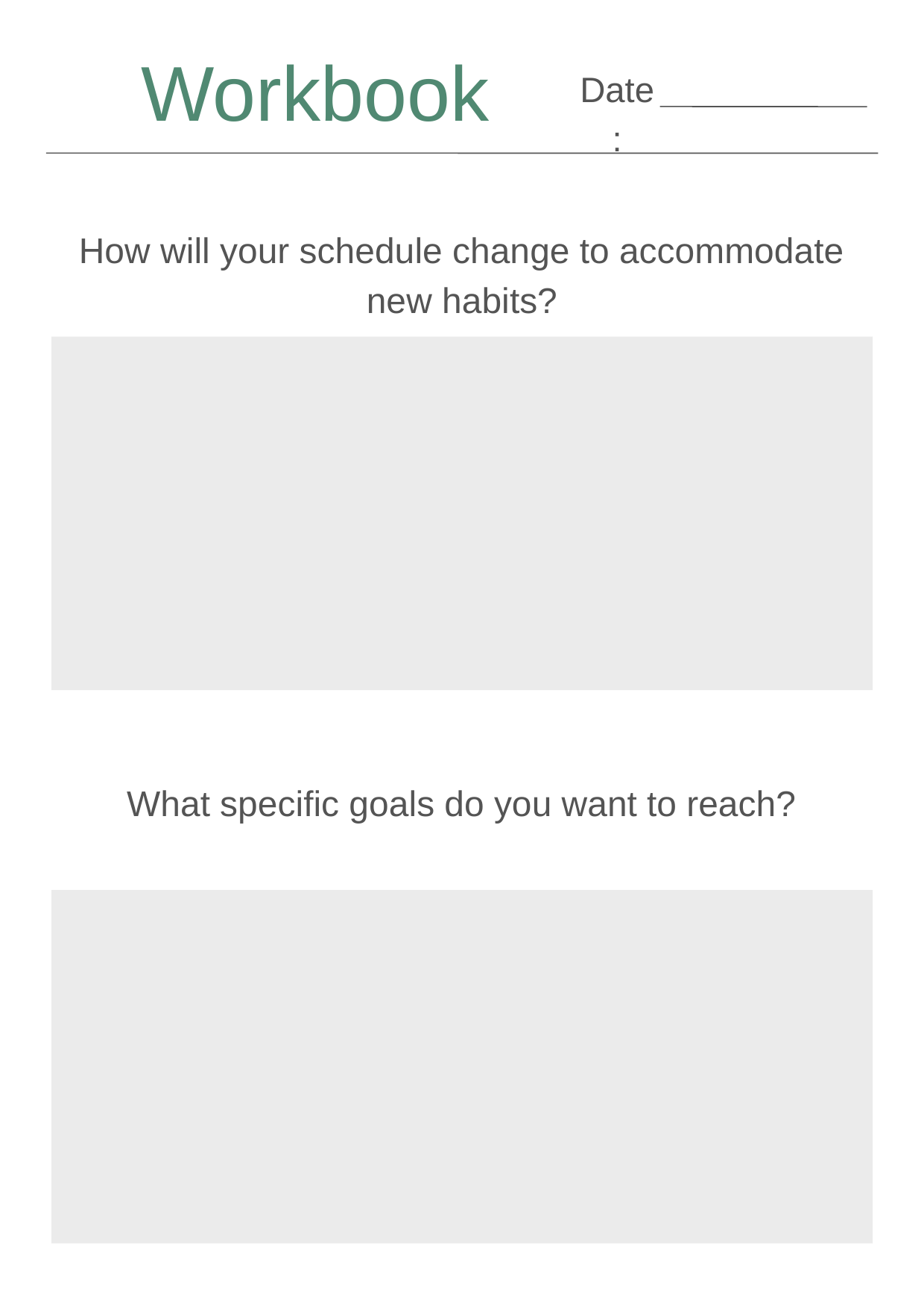

Workbook
Date:

How will your schedule change to accommodate new habits?

What specific goals do you want to reach?